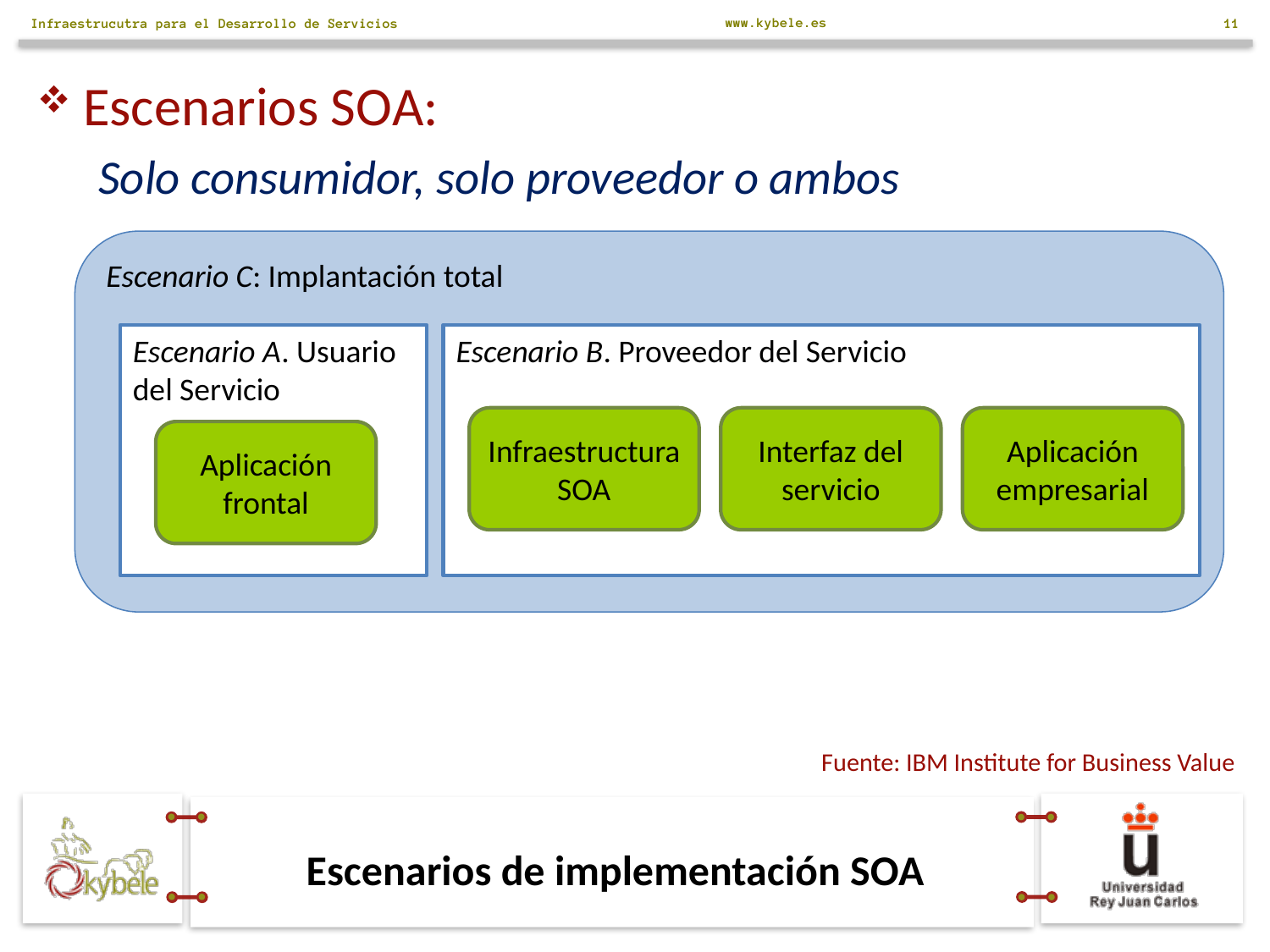

Infraestrucutra para el Desarrollo de Servicios
11
Escenarios SOA:
Solo consumidor, solo proveedor o ambos

Fuente: IBM Institute for Business Value
Escenario C: Implantación total
Escenario A. Usuario del Servicio
Escenario B. Proveedor del Servicio
Infraestructura SOA
Interfaz del servicio
Aplicación empresarial
Aplicación frontal
# Escenarios de implementación SOA